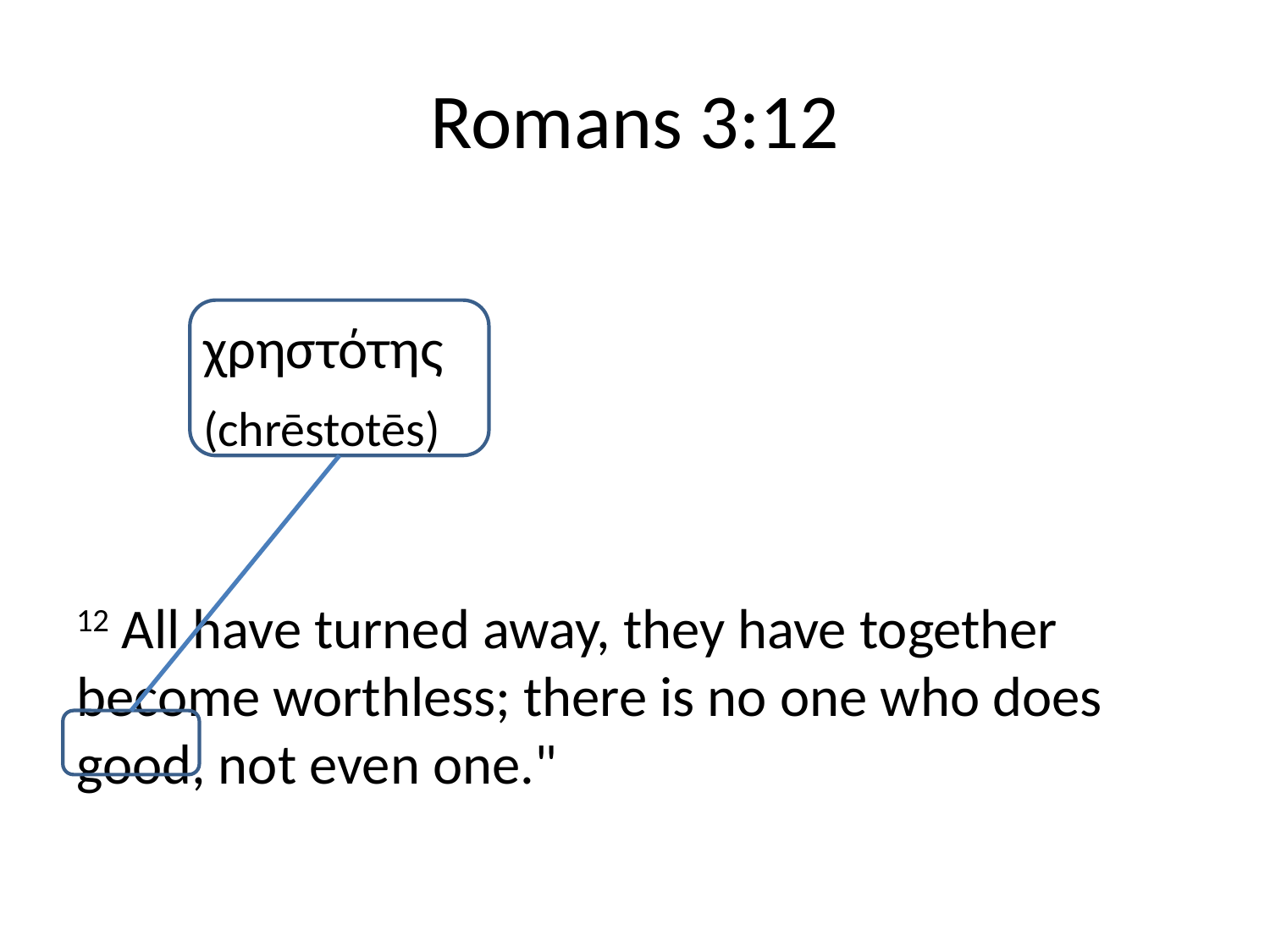

# Romans 3:12

	χρηστότης
	(chrēstotēs)

12 All have turned away, they have together become worthless; there is no one who does good, not even one."